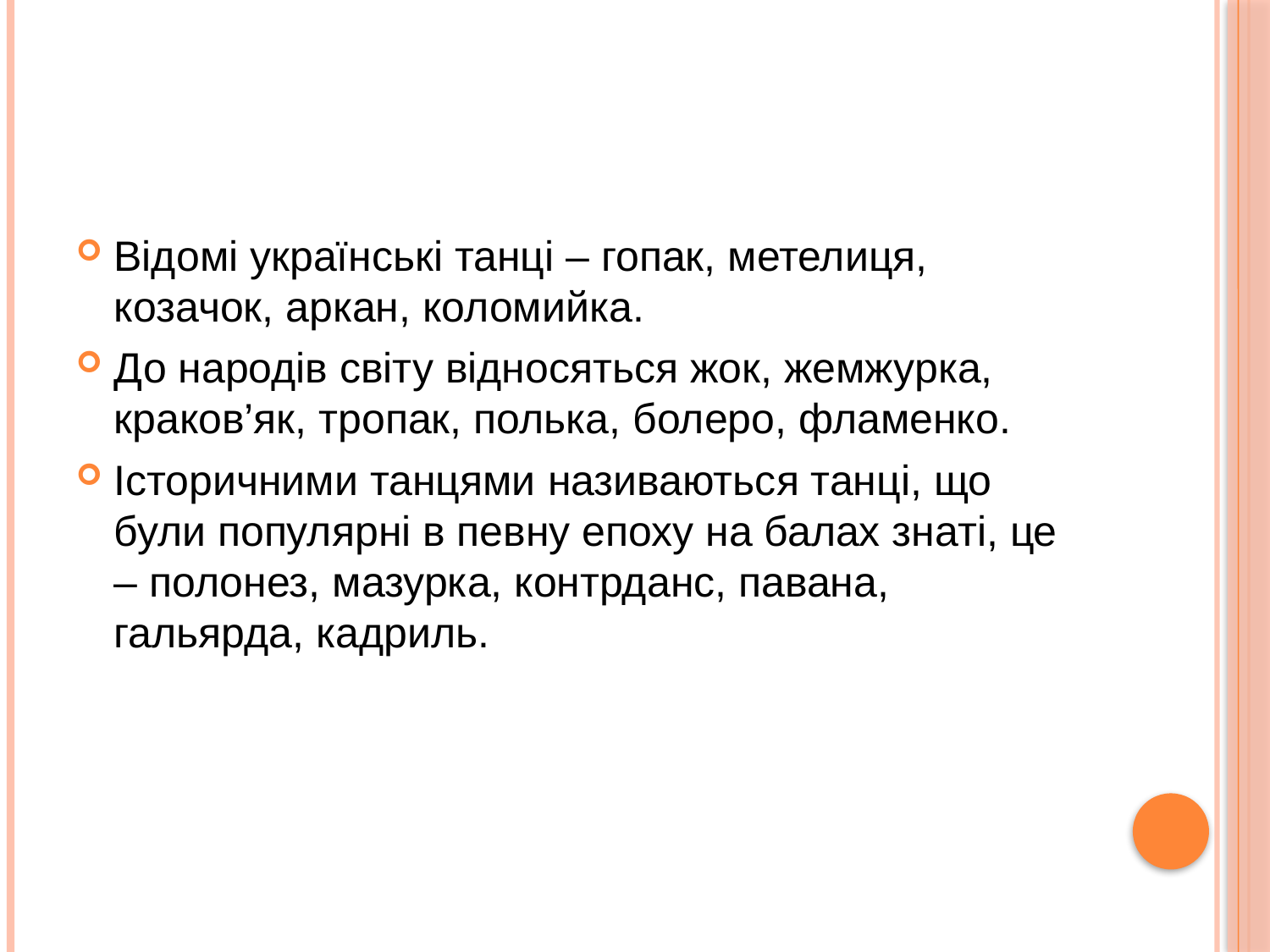

Відомі українські танці – гопак, метелиця, козачок, аркан, коломийка.
До народів світу відносяться жок, жемжурка, краков’як, тропак, полька, болеро, фламенко.
Історичними танцями називаються танці, що були популярні в певну епоху на балах знаті, це – полонез, мазурка, контрданс, павана, гальярда, кадриль.